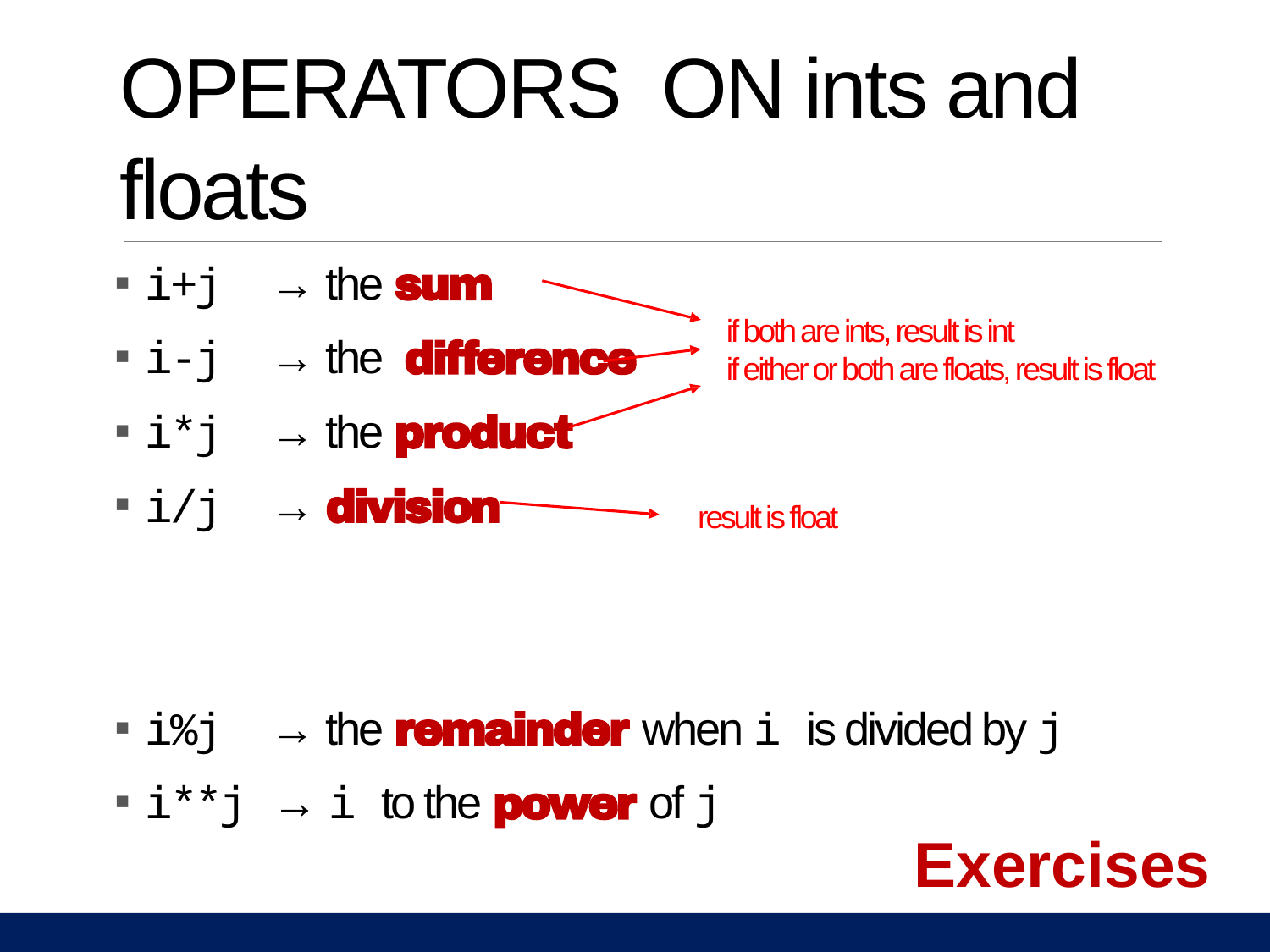

# OPERATORS  ON ints and floats
i+j
i-j
i*j
i/j
→ the sum
→ the  difference
→ the product
→ division

if both are ints, result is int
if either or both are floats, result is float

result is float

i%j
→ the remainder when i is divided by j
i**j → i to the power of j
Exercises